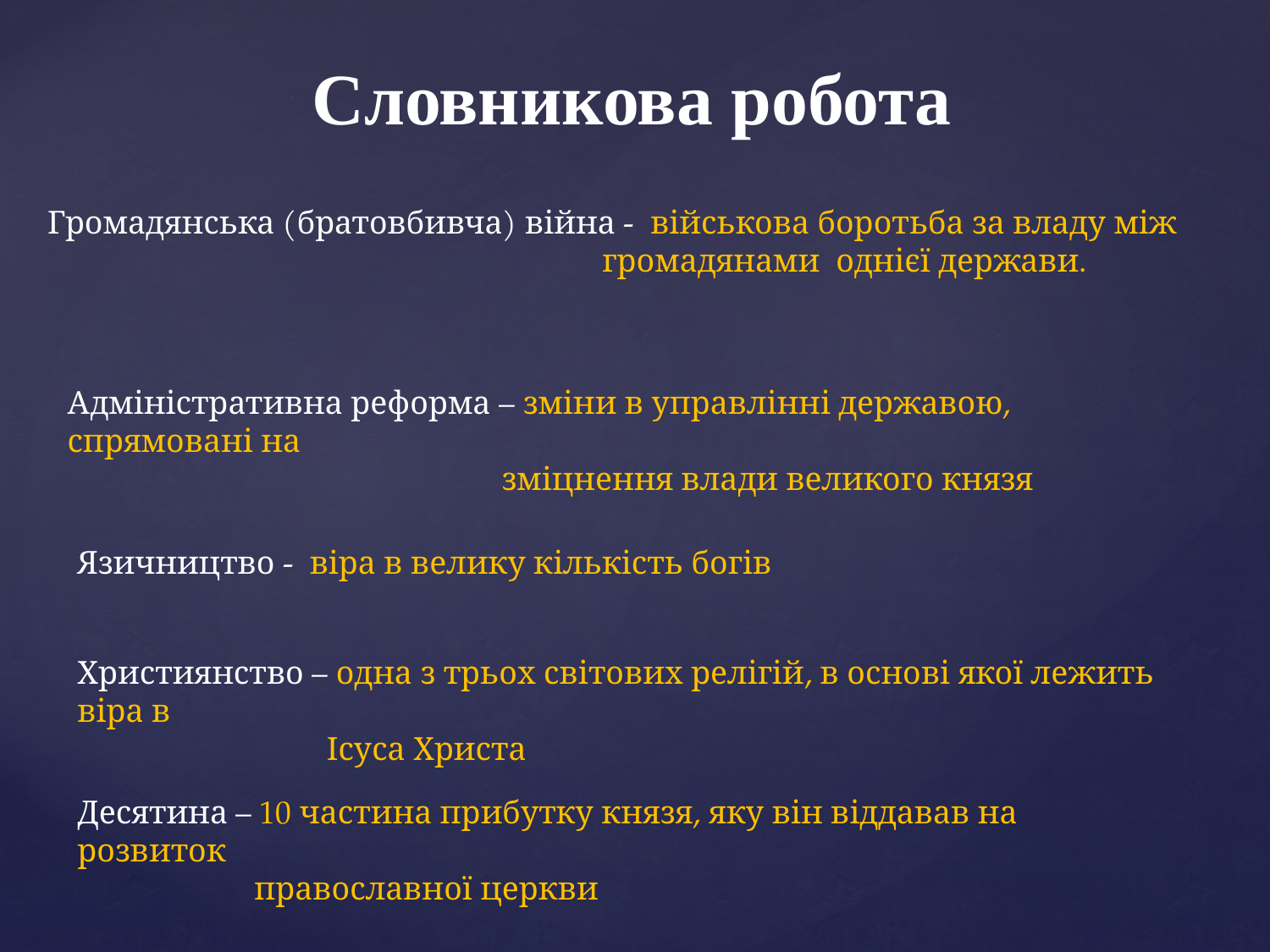

# Словникова робота
Громадянська (братовбивча) війна -  військова боротьба за владу між
                                                                     громадянами  однієї держави.

Адміністративна реформа – зміни в управлінні державою, спрямовані на
                                                      зміцнення влади великого князя
Язичництво -  віра в велику кількість богів
Християнство – одна з трьох світових релігій, в основі якої лежить віра в
                               Ісуса Христа
Десятина – 10 частина прибутку князя, яку він віддавав на розвиток
                      православної церкви